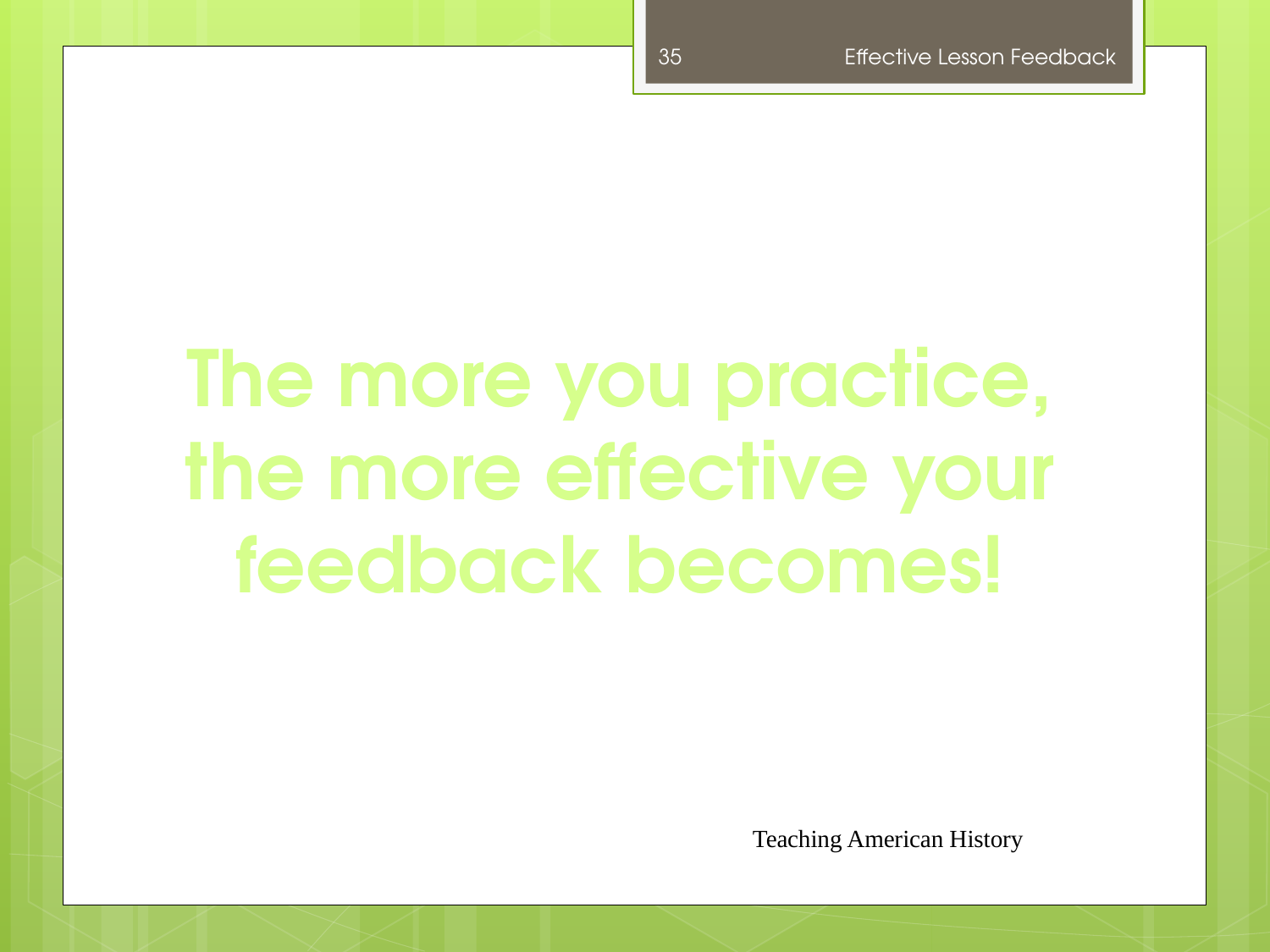

35
Effective Lesson Feedback
The more you practice, the more effective your feedback becomes!
Teaching American History